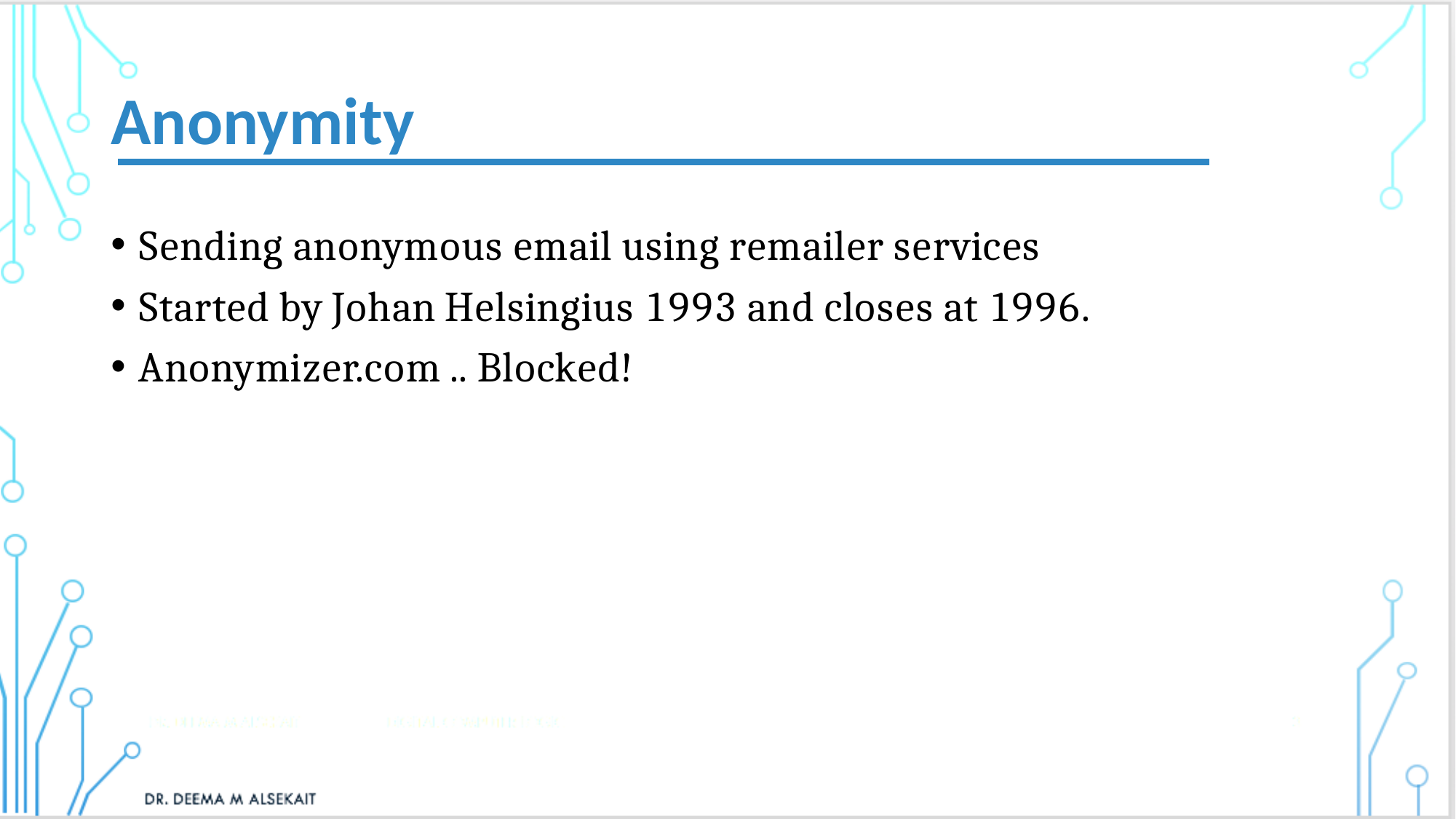

# Anonymity
Sending anonymous email using remailer services
Started by Johan Helsingius 1993 and closes at 1996.
Anonymizer.com .. Blocked!